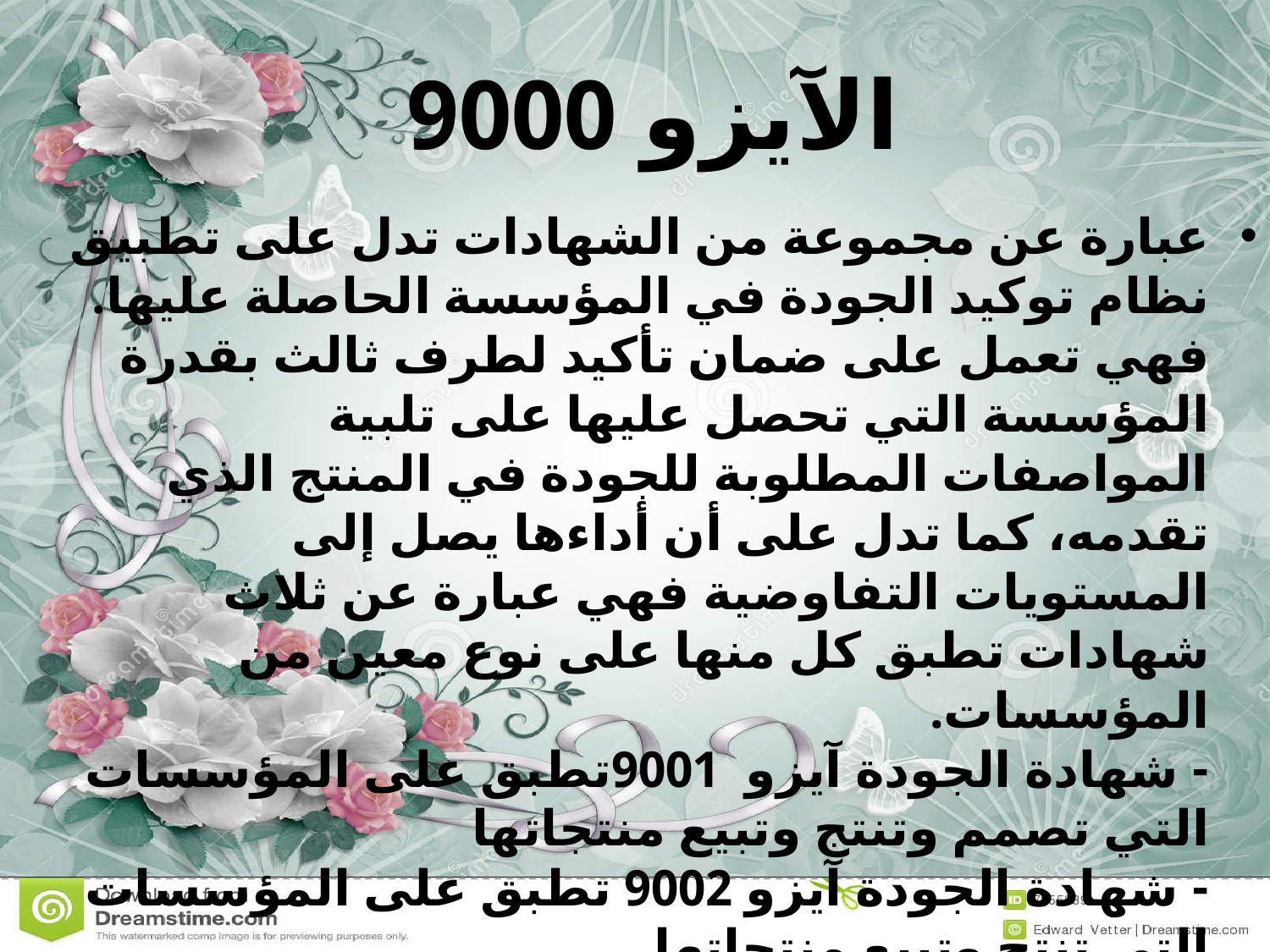

# الآيزو 9000
عبارة عن مجموعة من الشهادات تدل على تطبيق نظام توكيد الجودة في المؤسسة الحاصلة عليها. فهي تعمل على ضمان تأكيد لطرف ثالث بقدرة المؤسسة التي تحصل عليها على تلبية المواصفات المطلوبة للجودة في المنتج الذي تقدمه، كما تدل على أن أداءها يصل إلى المستويات التفاوضية فهي عبارة عن ثلاث شهادات تطبق كل منها على نوع معين من المؤسسات. 
- شهادة الجودة آيزو  9001تطبق على المؤسسات التي تصمم وتنتج وتبيع منتجاتها 
- شهادة الجودة آيزو 9002 تطبق على المؤسسات التي تنتج وتبيع منتجاتها 
- شهادة الجودة آيزو 9003 تطبق على المؤسسات التي تبيع المنتجات فقط